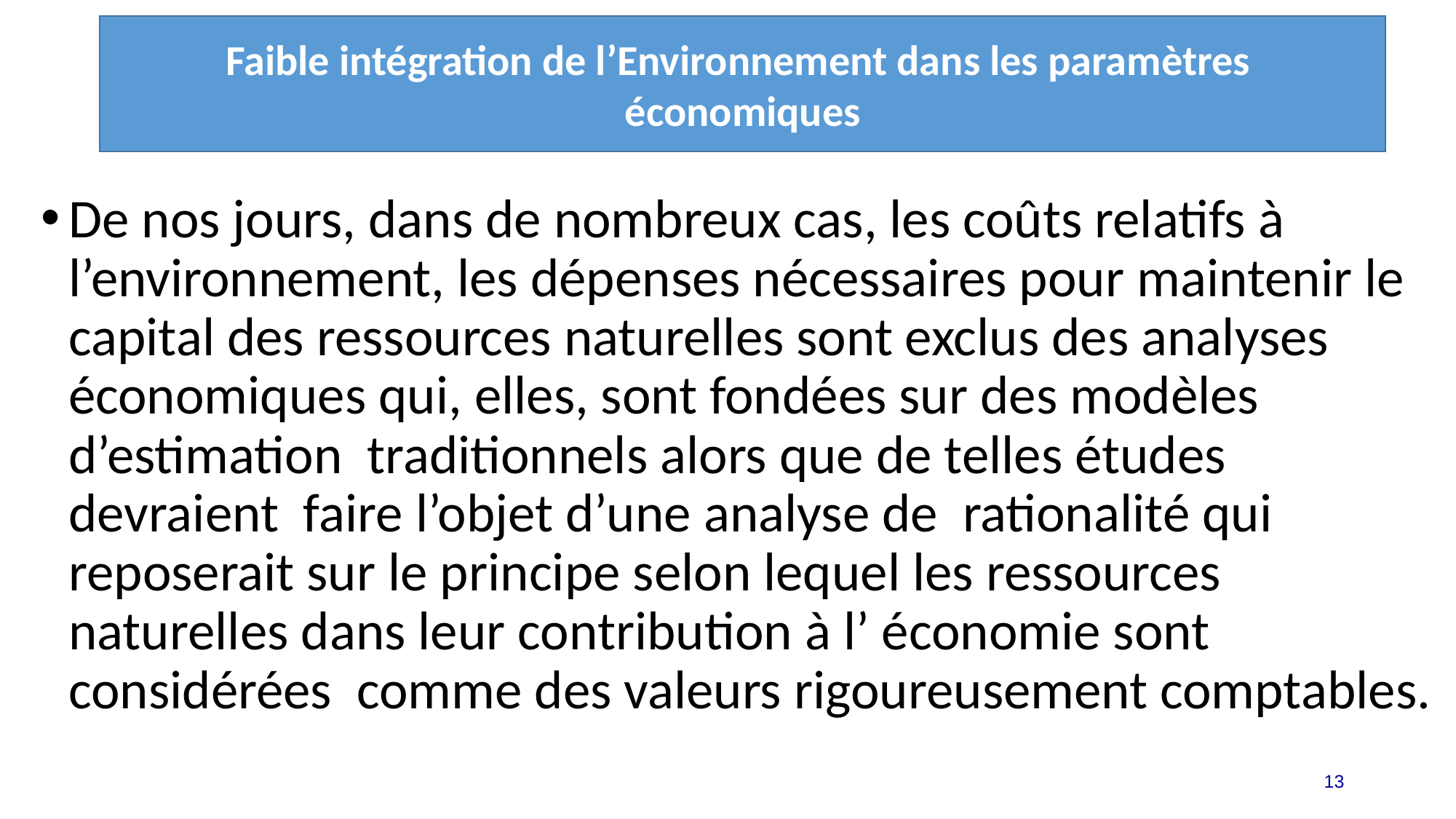

De nos jours, dans de nombreux cas, les coûts relatifs à l’environnement, les dépenses nécessaires pour maintenir le capital des ressources naturelles sont exclus des analyses économiques qui, elles, sont fondées sur des modèles d’estimation  traditionnels alors que de telles études  devraient  faire l’objet d’une analyse de  rationalité qui  reposerait sur le principe selon lequel les ressources naturelles dans leur contribution à l’ économie sont considérées  comme des valeurs rigoureusement comptables.

Faible intégration de l’Environnement dans les paramètres  économiques
13